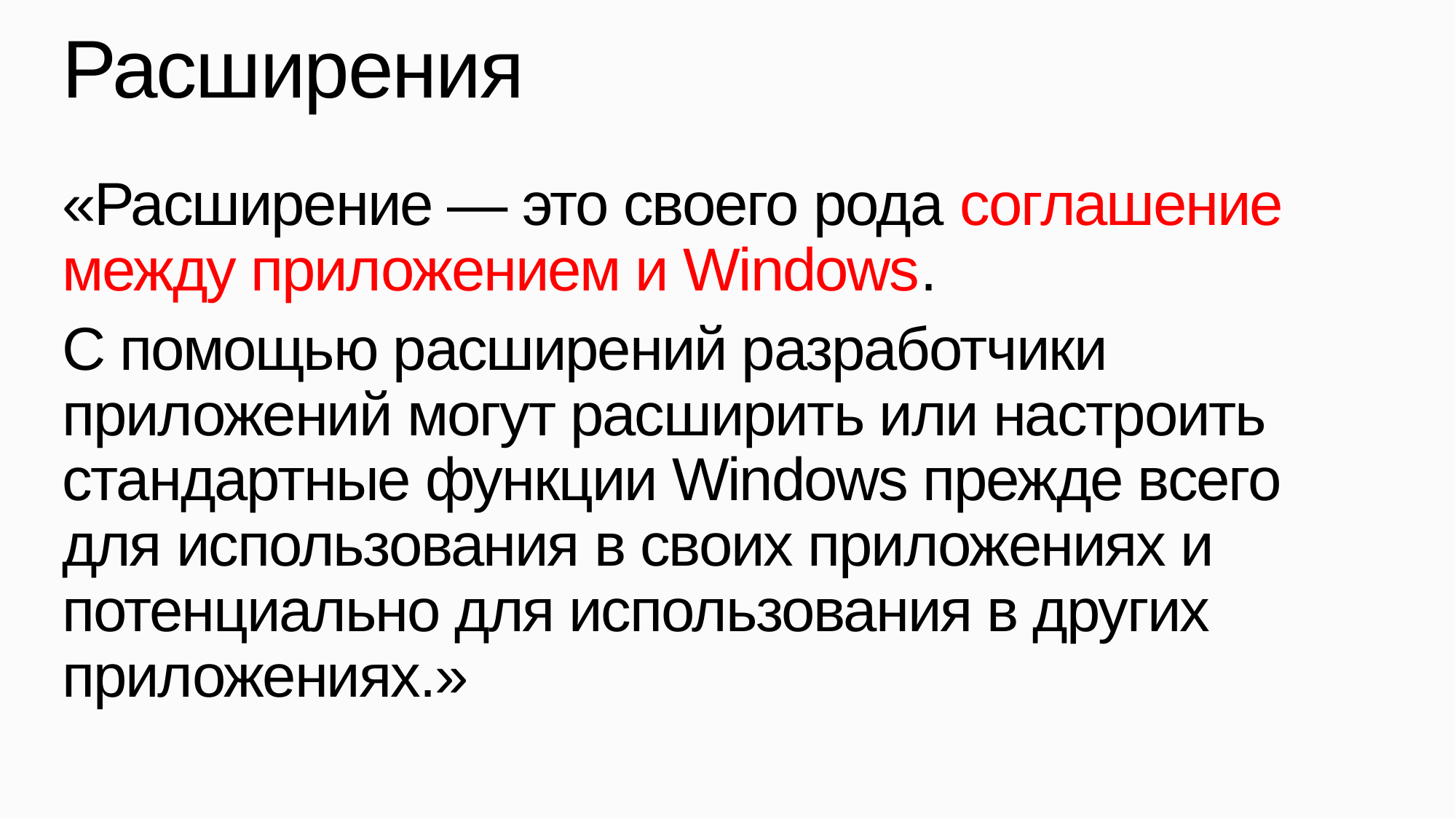

# Расширения
«Расширение — это своего рода соглашение между приложением и Windows.
С помощью расширений разработчики приложений могут расширить или настроить стандартные функции Windows прежде всего для использования в своих приложениях и потенциально для использования в других приложениях.»